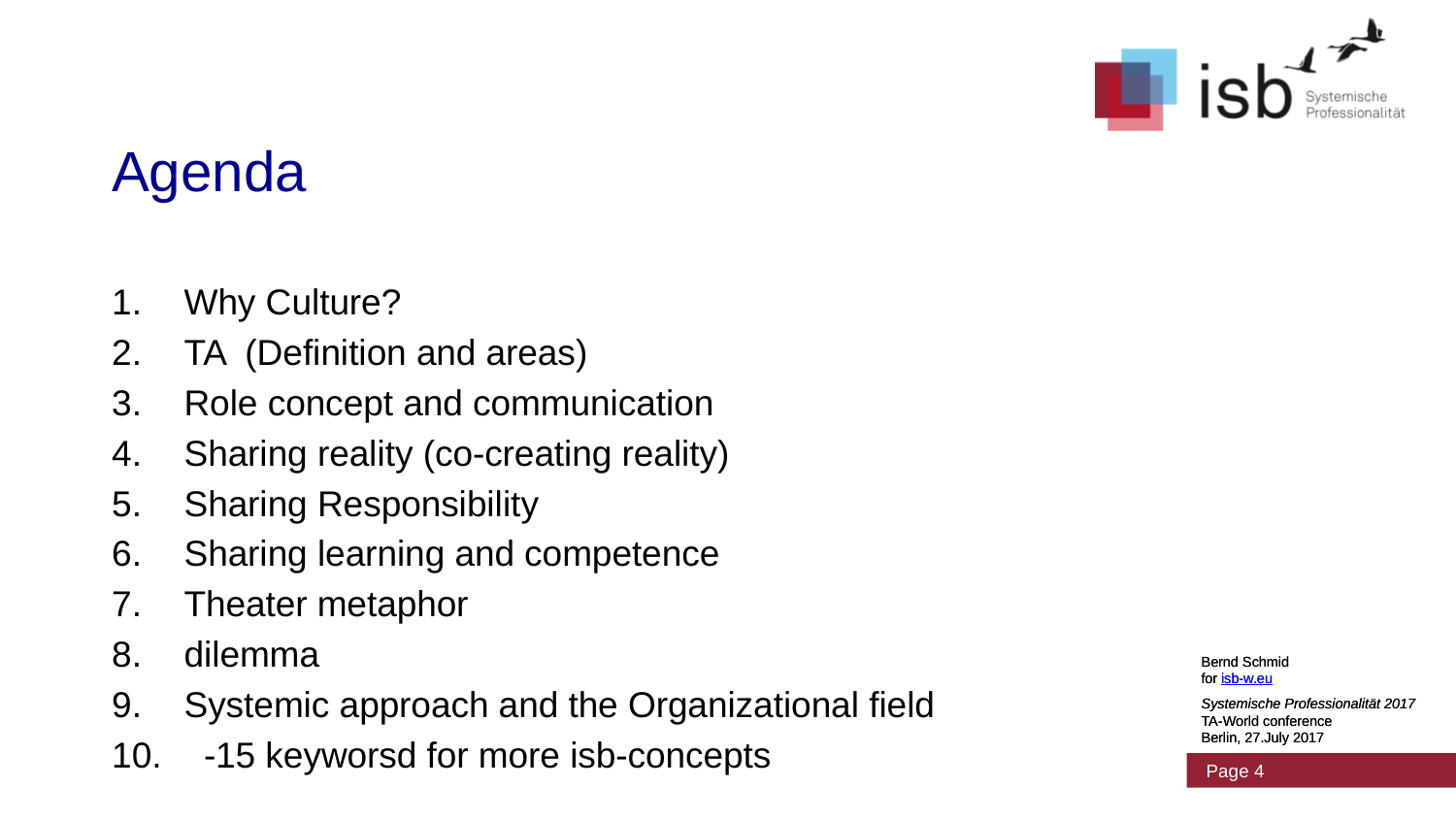

# Agenda
Why Culture?
TA  (Definition and areas)
Role concept and communication
Sharing reality (co-creating reality)
Sharing Responsibility
Sharing learning and competence
Theater metaphor
dilemma
Systemic approach and the Organizational field
  -15 keyworsd for more isb-concepts
Bernd Schmid
for isb-w.eu
Systemische Professionalität 2017
TA-World conference
Berlin, 27.July 2017
 Page 4